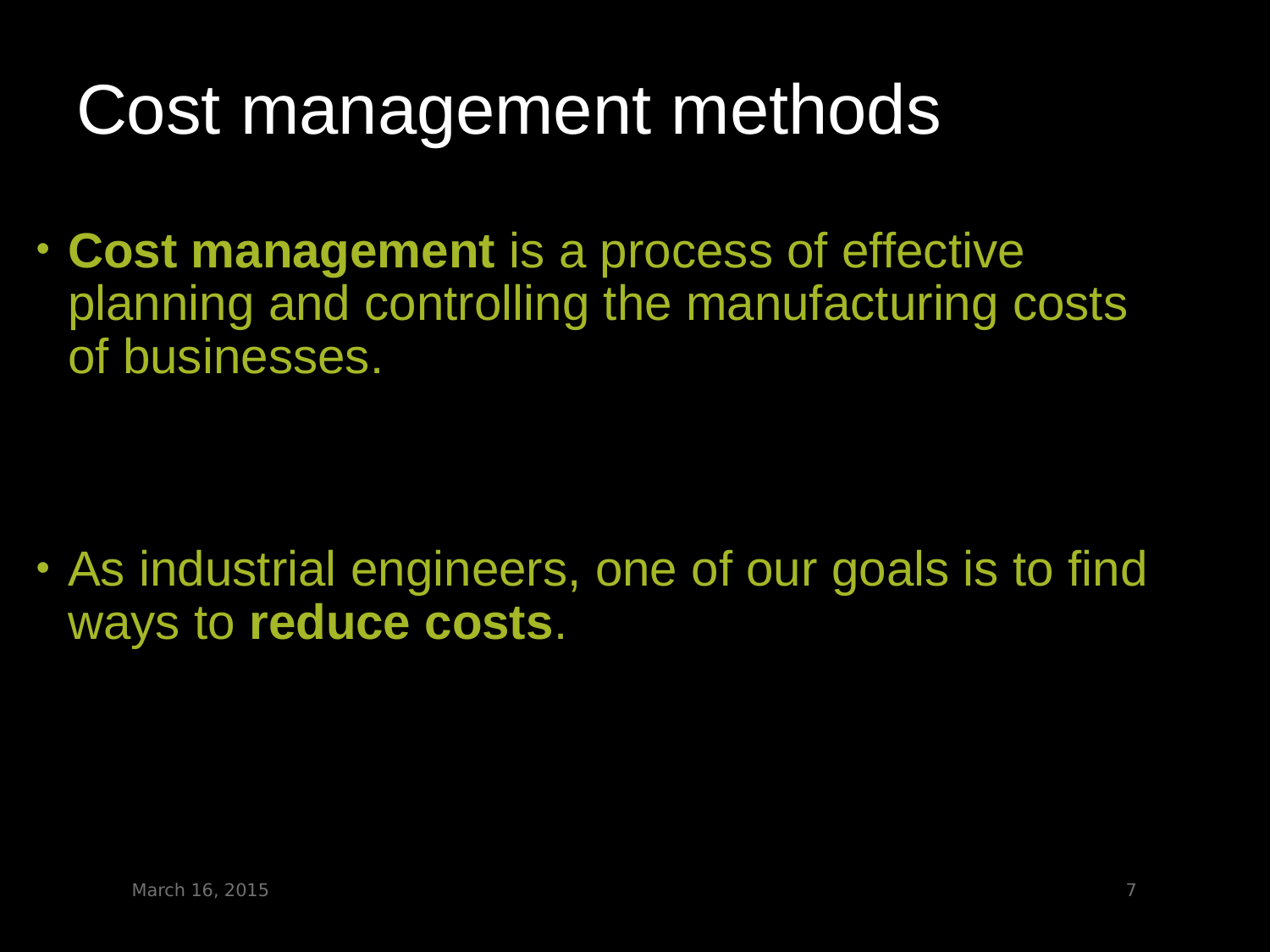

# Cost management methods

Cost management is a process of effective planning and controlling the manufacturing costs of businesses.

As industrial engineers, one of our goals is to find ways to reduce costs.

March 16, 2015
7